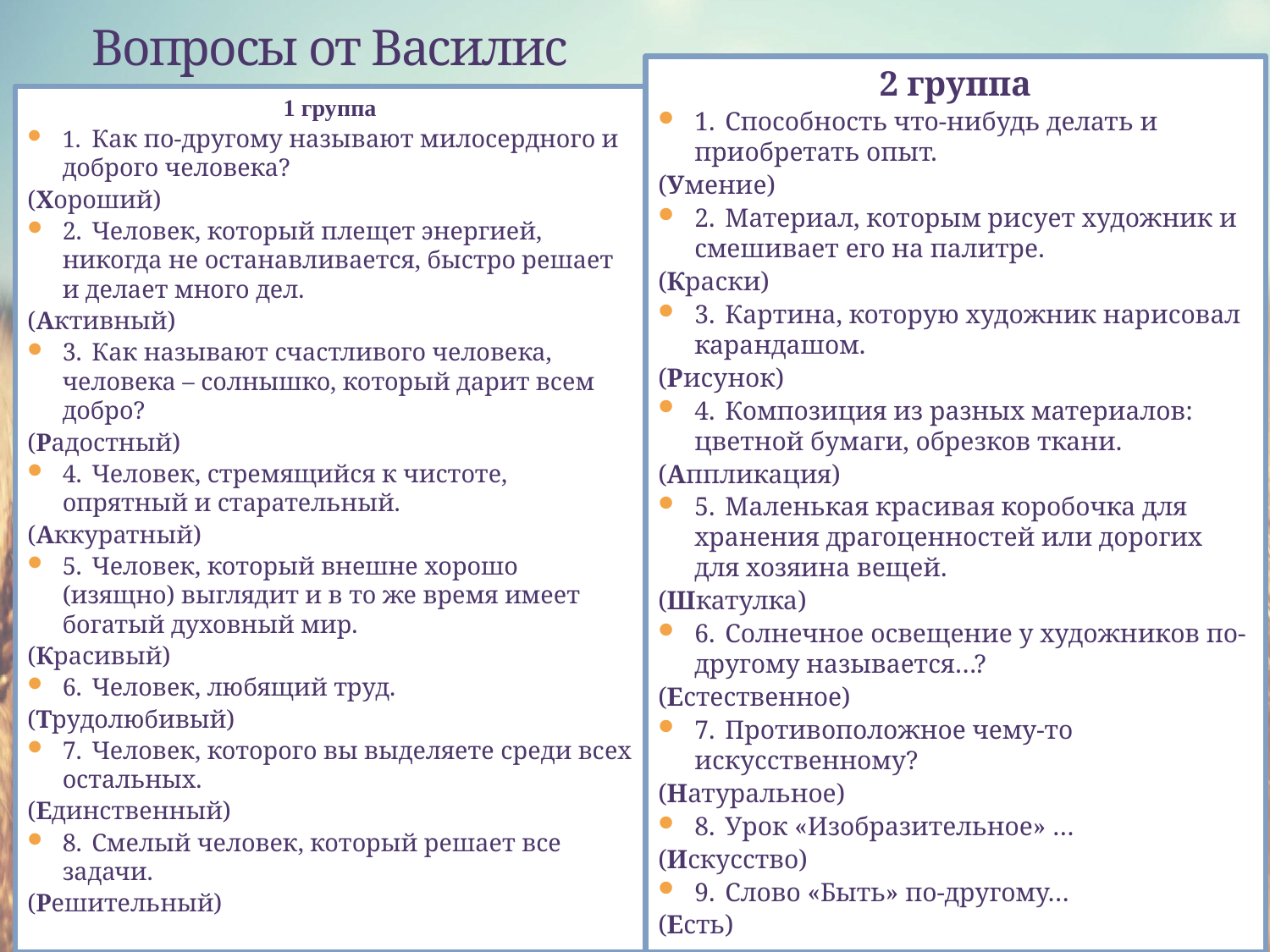

# Вопросы от Василис
2 группа
1.	Способность что-нибудь делать и приобретать опыт.
(Умение)
2.	Материал, которым рисует художник и смешивает его на палитре.
(Краски)
3.	Картина, которую художник нарисовал карандашом.
(Рисунок)
4.	Композиция из разных материалов: цветной бумаги, обрезков ткани.
(Аппликация)
5.	Маленькая красивая коробочка для хранения драгоценностей или дорогих для хозяина вещей.
(Шкатулка)
6.	Солнечное освещение у художников по-другому называется…?
(Естественное)
7.	Противоположное чему-то искусственному?
(Натуральное)
8.	Урок «Изобразительное» …
(Искусство)
9.	Слово «Быть» по-другому…
(Есть)

1 группа
1.	Как по-другому называют милосердного и доброго человека?
(Хороший)
2.	Человек, который плещет энергией, никогда не останавливается, быстро решает и делает много дел.
(Активный)
3.	Как называют счастливого человека, человека – солнышко, который дарит всем добро?
(Радостный)
4.	Человек, стремящийся к чистоте, опрятный и старательный.
(Аккуратный)
5.	Человек, который внешне хорошо (изящно) выглядит и в то же время имеет богатый духовный мир.
(Красивый)
6.	Человек, любящий труд.
(Трудолюбивый)
7.	Человек, которого вы выделяете среди всех остальных.
(Единственный)
8.	Смелый человек, который решает все задачи.
(Решительный)